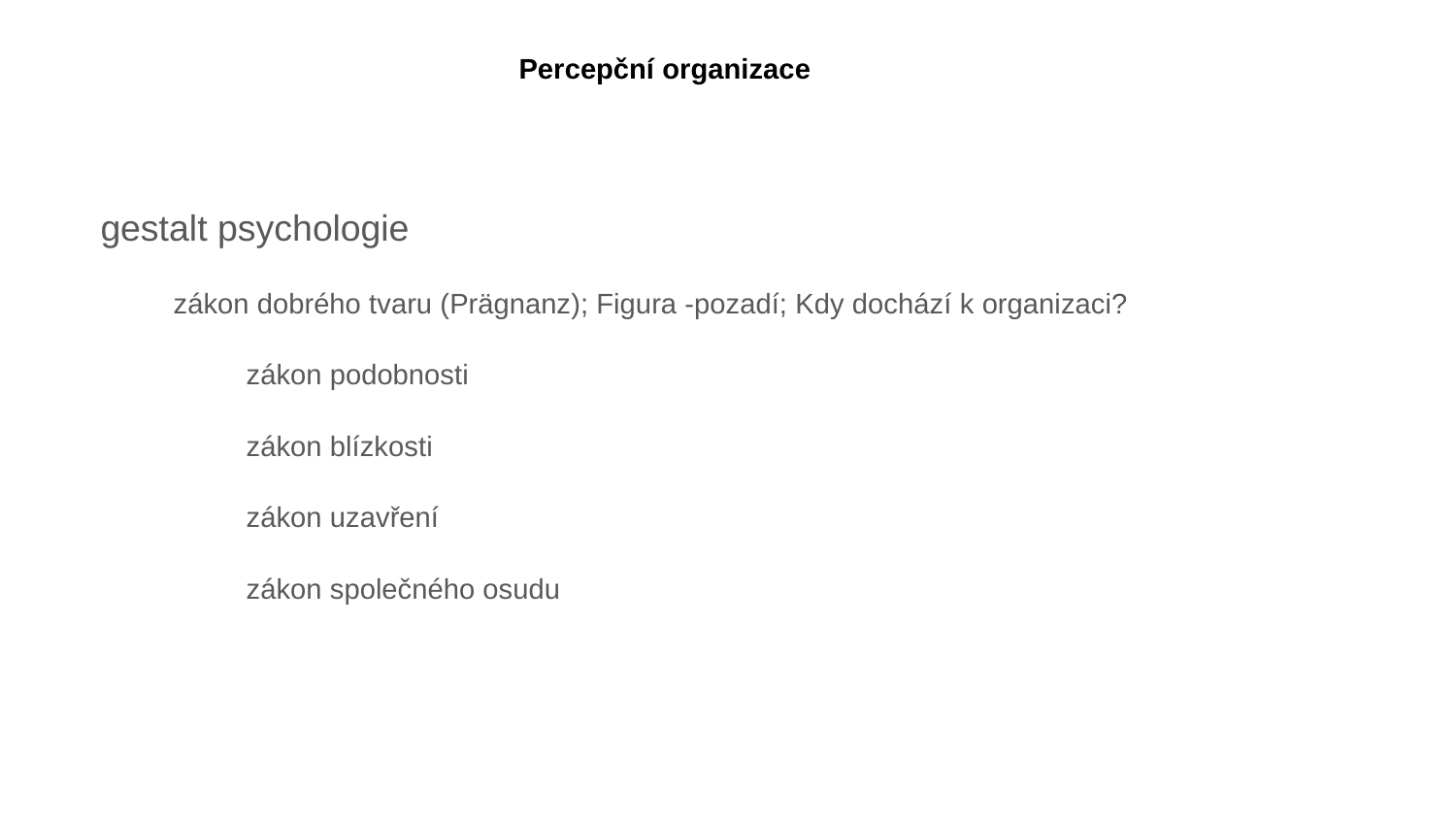

Percepční organizace
gestalt psychologie
zákon dobrého tvaru (Prägnanz); Figura -pozadí; Kdy dochází k organizaci?
zákon podobnosti
zákon blízkosti
zákon uzavření
zákon společného osudu